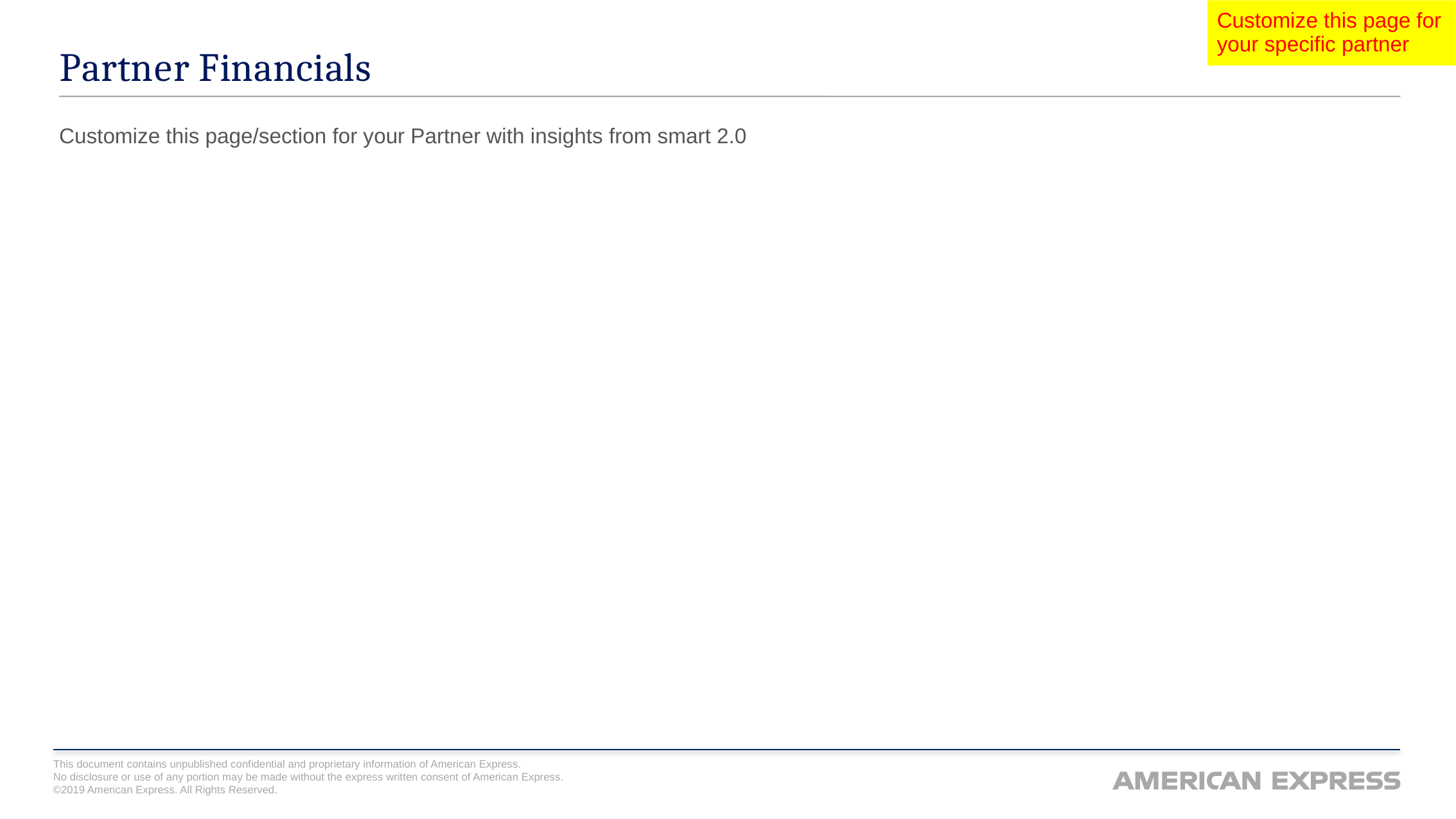

Customize this page for your specific partner
# Partner Financials
Customize this page/section for your Partner with insights from smart 2.0